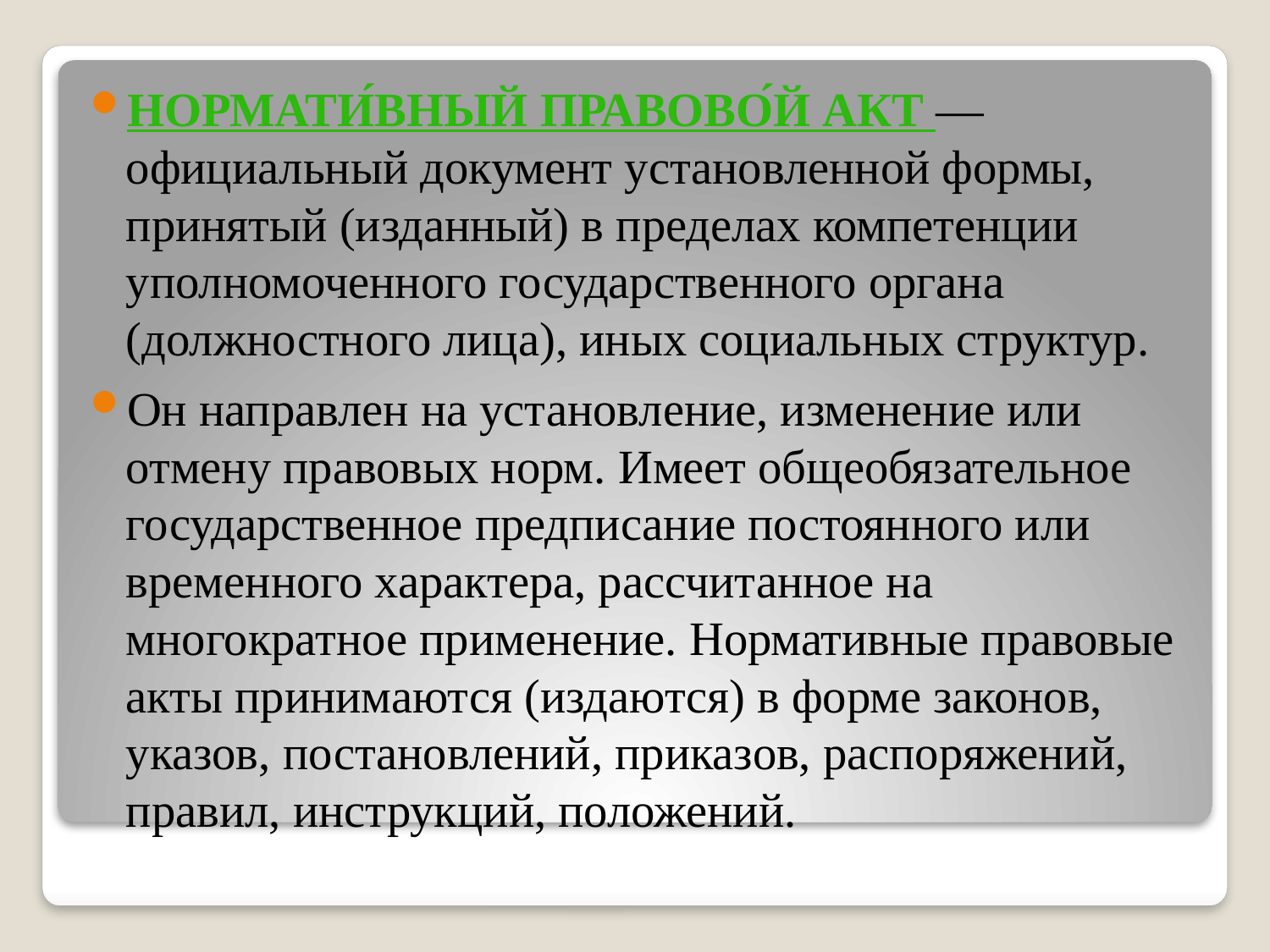

Нормати́вный правово́й акт — официальный документ установленной формы, принятый (изданный) в пределах компетенции уполномоченного государственного органа (должностного лица), иных социальных структур.
Он направлен на установление, изменение или отмену правовых норм. Имеет общеобязательное государственное предписание постоянного или временного характера, рассчитанное на многократное применение. Нормативные правовые акты принимаются (издаются) в форме законов, указов, постановлений, приказов, распоряжений, правил, инструкций, положений.